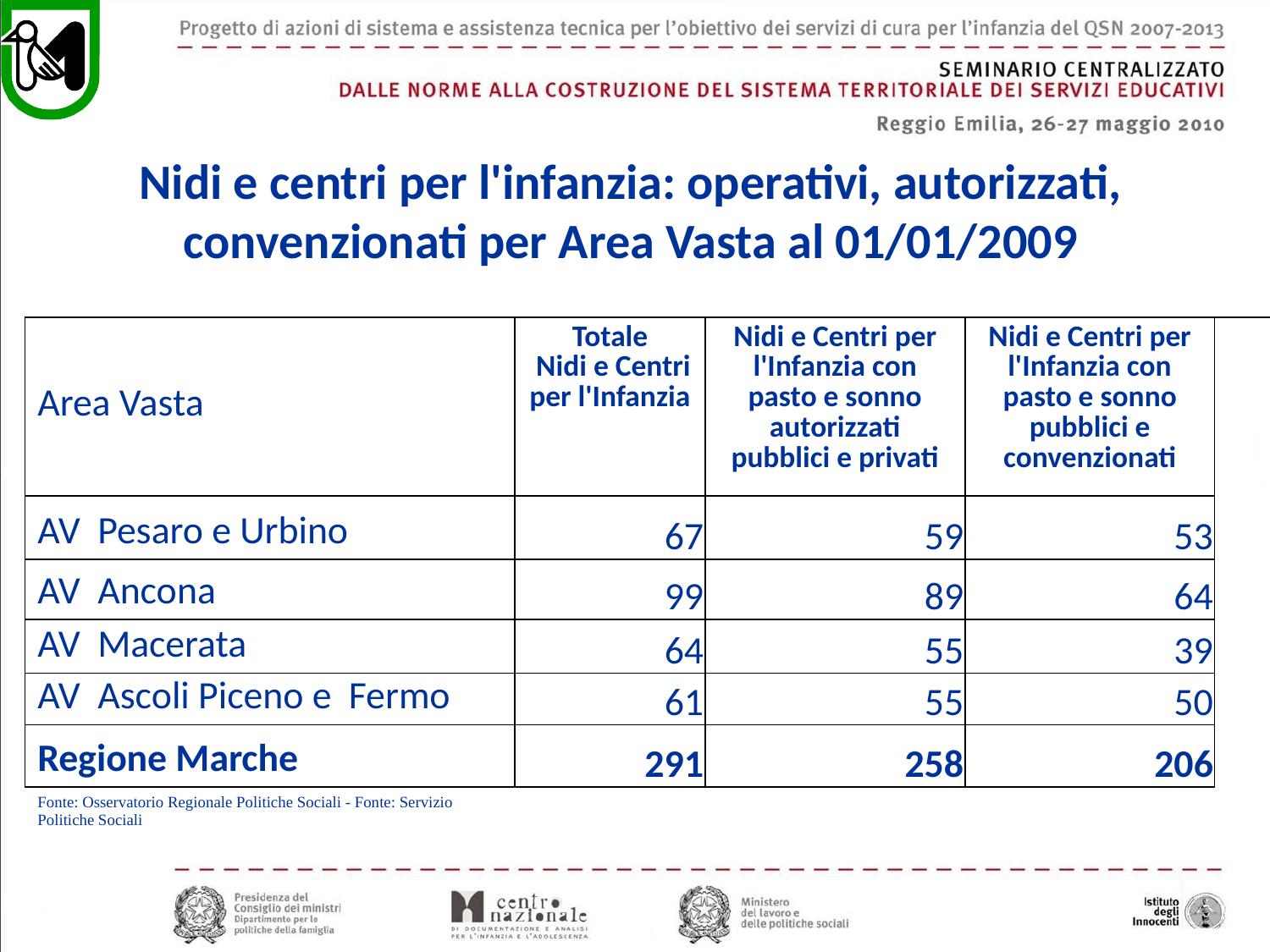

Nidi e centri per l'infanzia: operativi, autorizzati, convenzionati per Area Vasta al 01/01/2009
|  |  |  |  |  |
| --- | --- | --- | --- | --- |
| Area Vasta | Totale Nidi e Centri per l'Infanzia | Nidi e Centri per l'Infanzia con pasto e sonno autorizzati pubblici e privati | Nidi e Centri per l'Infanzia con pasto e sonno pubblici e convenzionati |  |
| AV Pesaro e Urbino | 67 | 59 | 53 |  |
| AV Ancona | 99 | 89 | 64 |  |
| AV Macerata | 64 | 55 | 39 |  |
| AV Ascoli Piceno e Fermo | 61 | 55 | 50 |  |
| Regione Marche | 291 | 258 | 206 |  |
| Fonte: Osservatorio Regionale Politiche Sociali - Fonte: Servizio Politiche Sociali |  |  |  |  |
|  |  |  |  |  |
|  |  |  |  |  |